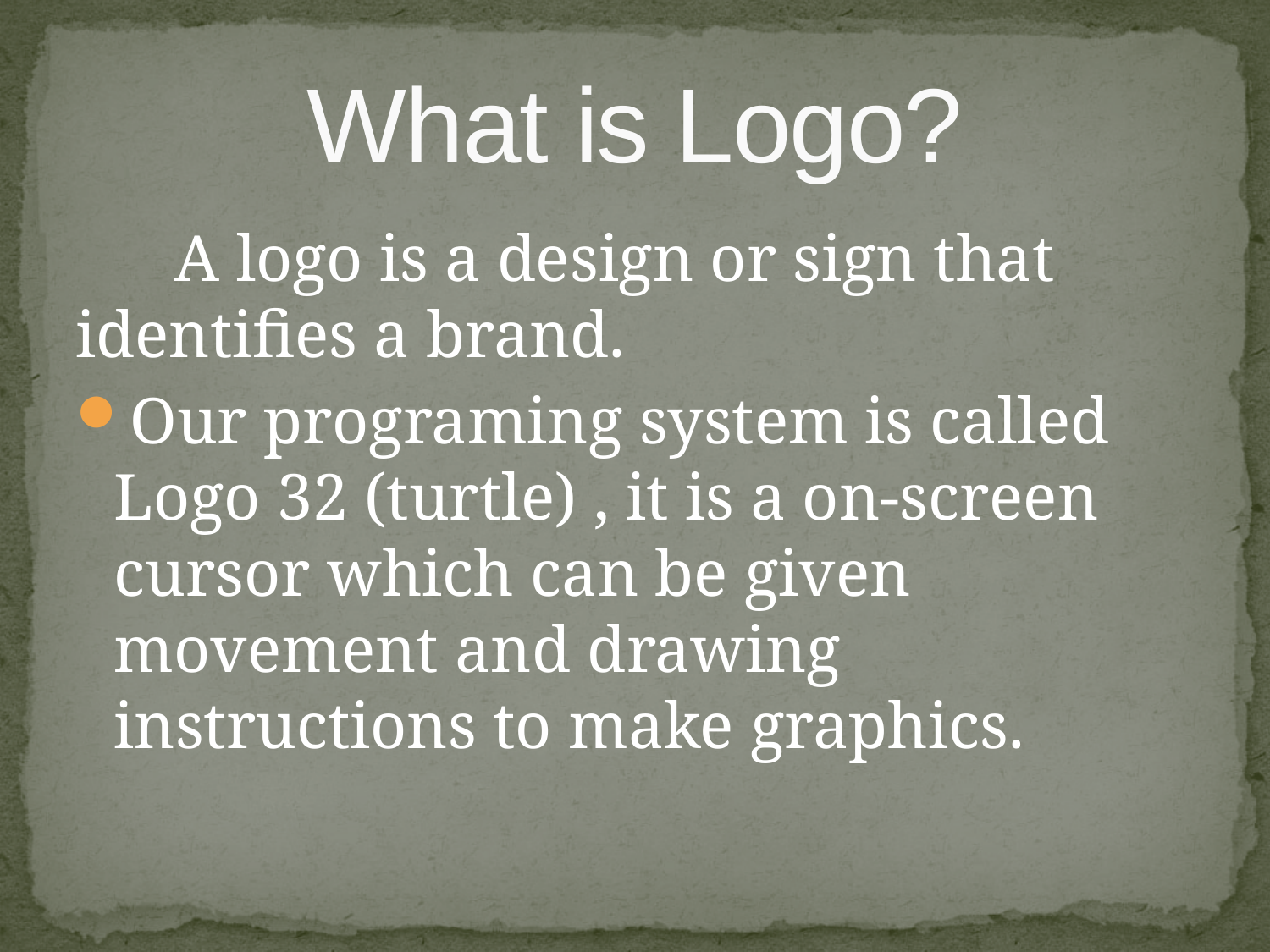

# What is Logo?
      A logo is a design or sign that identifies a brand.
Our programing system is called Logo 32 (turtle) , it is a on-screen cursor which can be given movement and drawing instructions to make graphics.